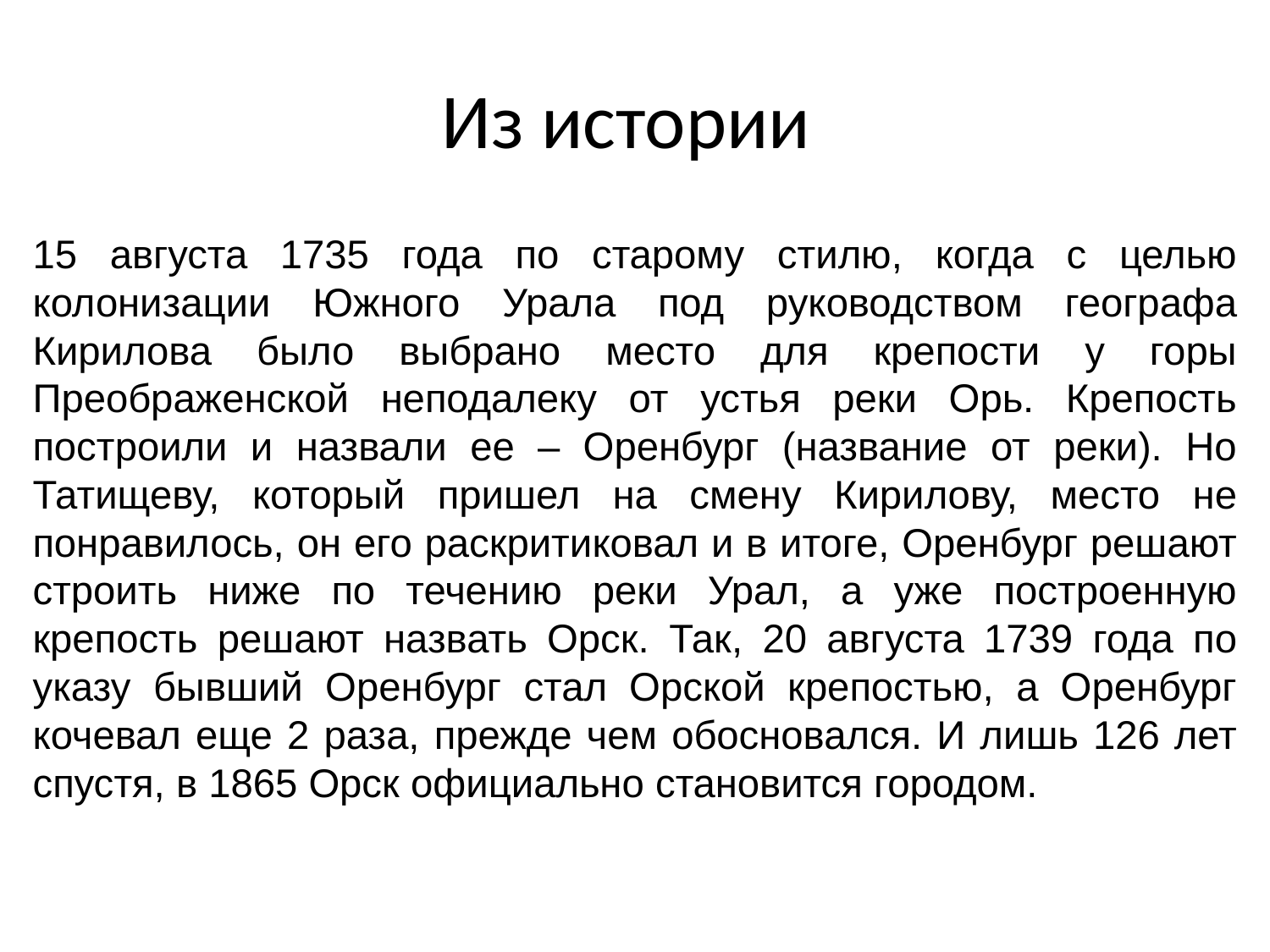

# Из истории
15 августа 1735 года по старому стилю, когда с целью колонизации Южного Урала под руководством географа Кирилова было выбрано место для крепости у горы Преображенской неподалеку от устья реки Орь. Крепость построили и назвали ее – Оренбург (название от реки). Но Татищеву, который пришел на смену Кирилову, место не понравилось, он его раскритиковал и в итоге, Оренбург решают строить ниже по течению реки Урал, а уже построенную крепость решают назвать Орск. Так, 20 августа 1739 года по указу бывший Оренбург стал Орской крепостью, а Оренбург кочевал еще 2 раза, прежде чем обосновался. И лишь 126 лет спустя, в 1865 Орск официально становится городом.